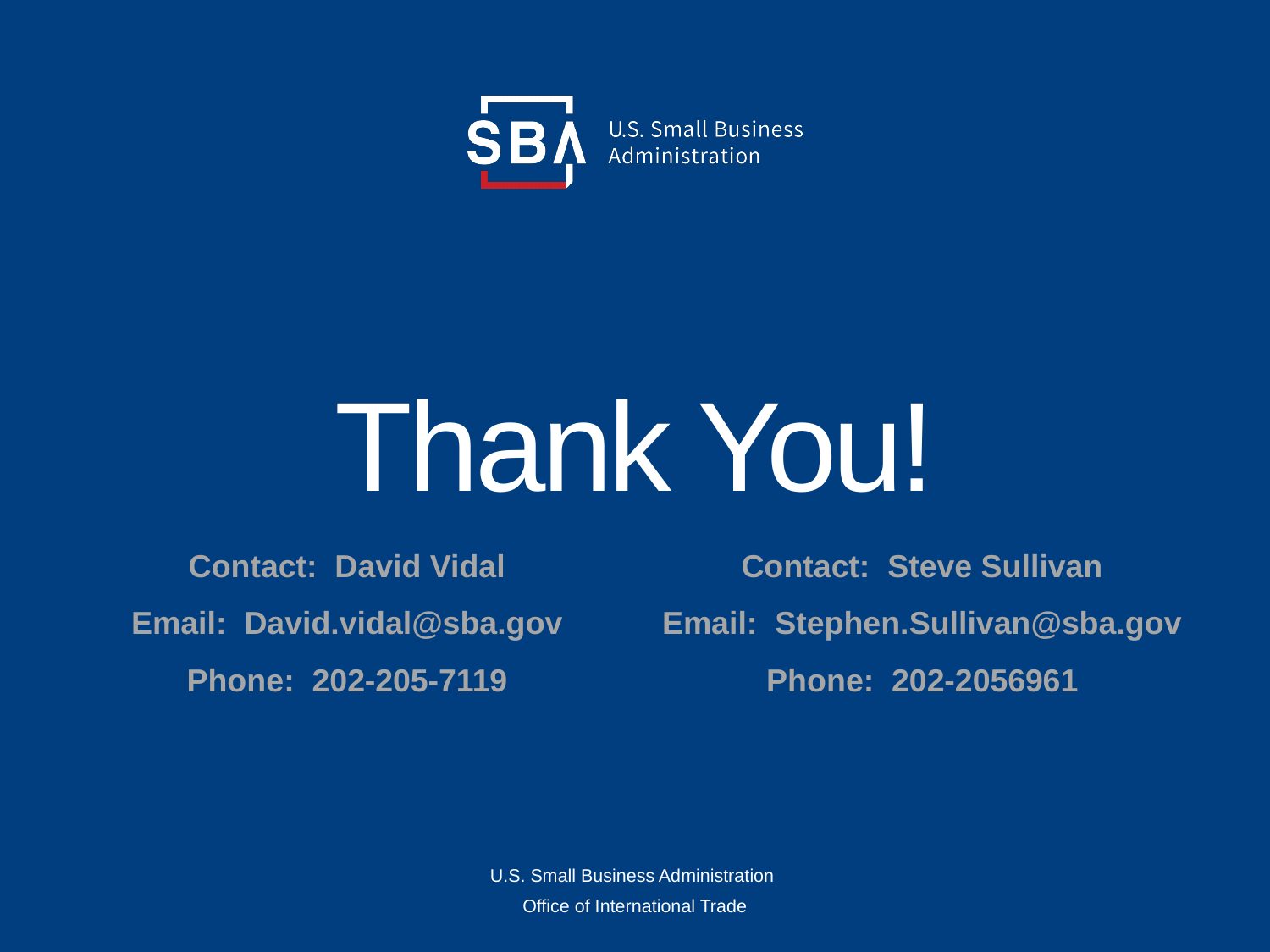

# Thank You!

Contact:  David Vidal
Email:  David.vidal@sba.gov
Phone:  202-205-7119
Contact:  Steve Sullivan
Email:  Stephen.Sullivan@sba.gov
Phone:  202-2056961
U.S. Small Business Administration
Office of International Trade